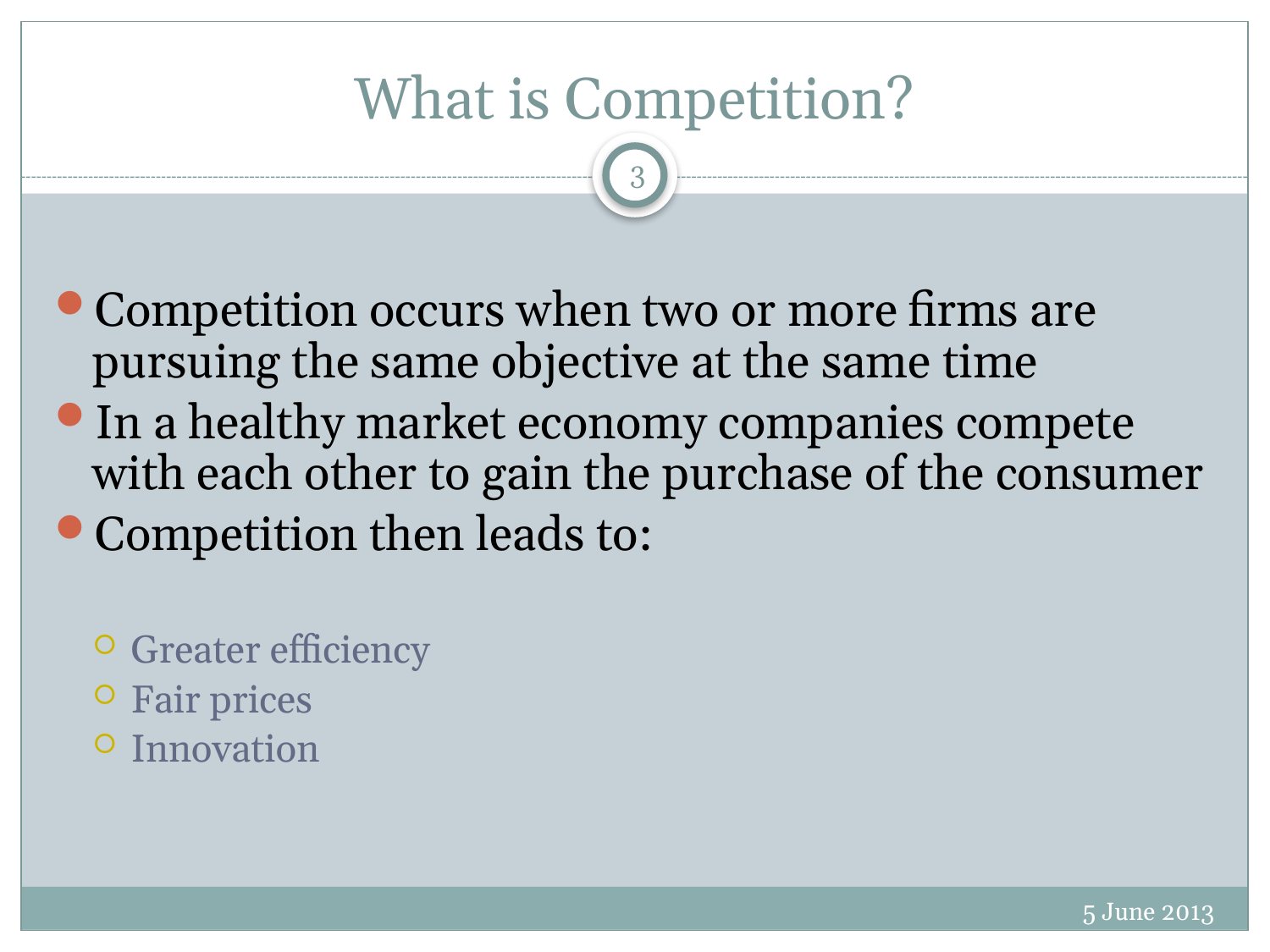

# What is Competition?
3

Competition occurs when two or more firms are pursuing the same objective at the same time
In a healthy market economy companies compete with each other to gain the purchase of the consumer
Competition then leads to:

Greater efficiency
Fair prices
Innovation

5 June 2013